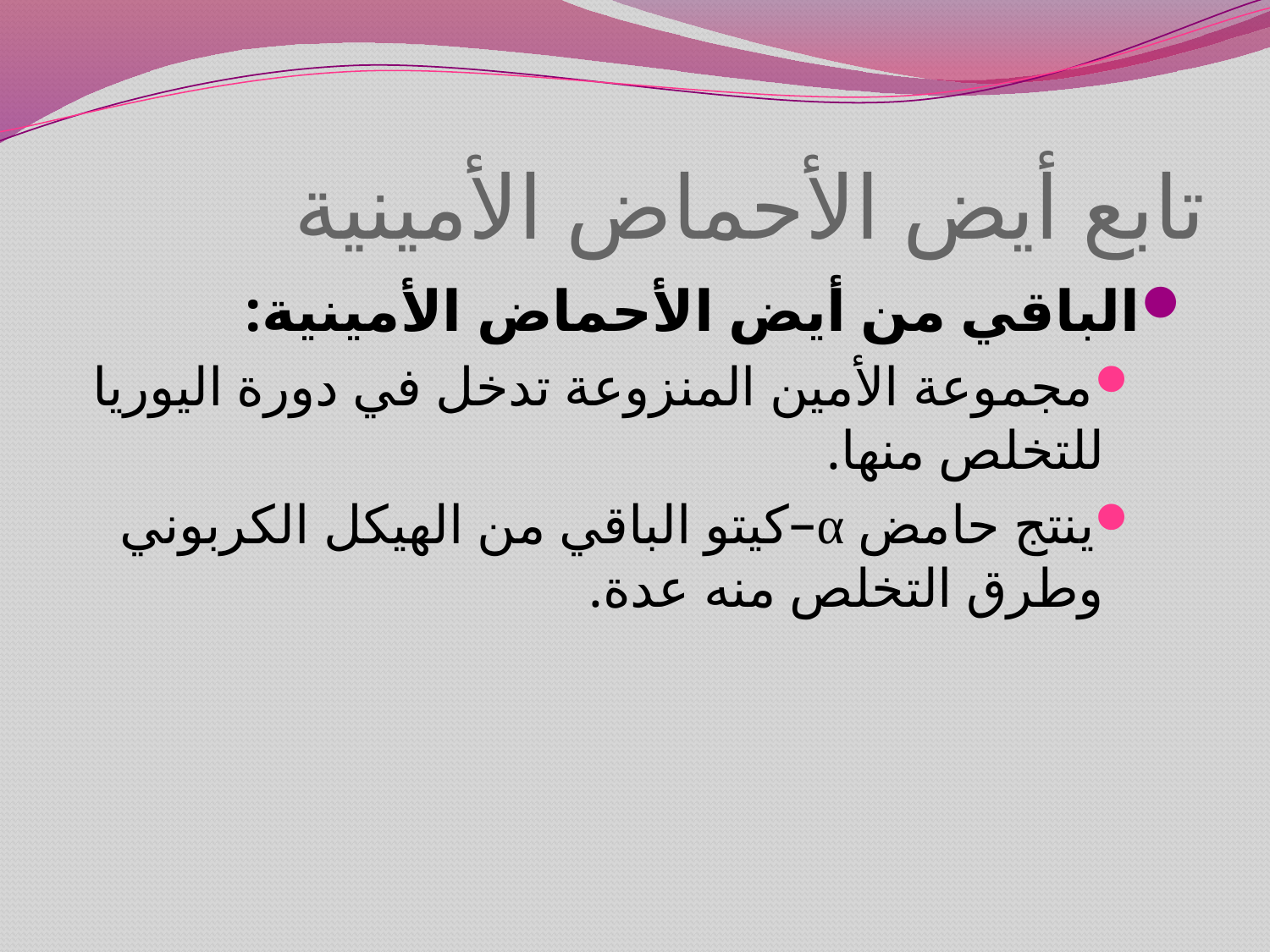

# تابع أيض الأحماض الأمينية
الباقي من أيض الأحماض الأمينية:
مجموعة الأمين المنزوعة تدخل في دورة اليوريا للتخلص منها.
ينتج حامض α–كيتو الباقي من الهيكل الكربوني وطرق التخلص منه عدة.